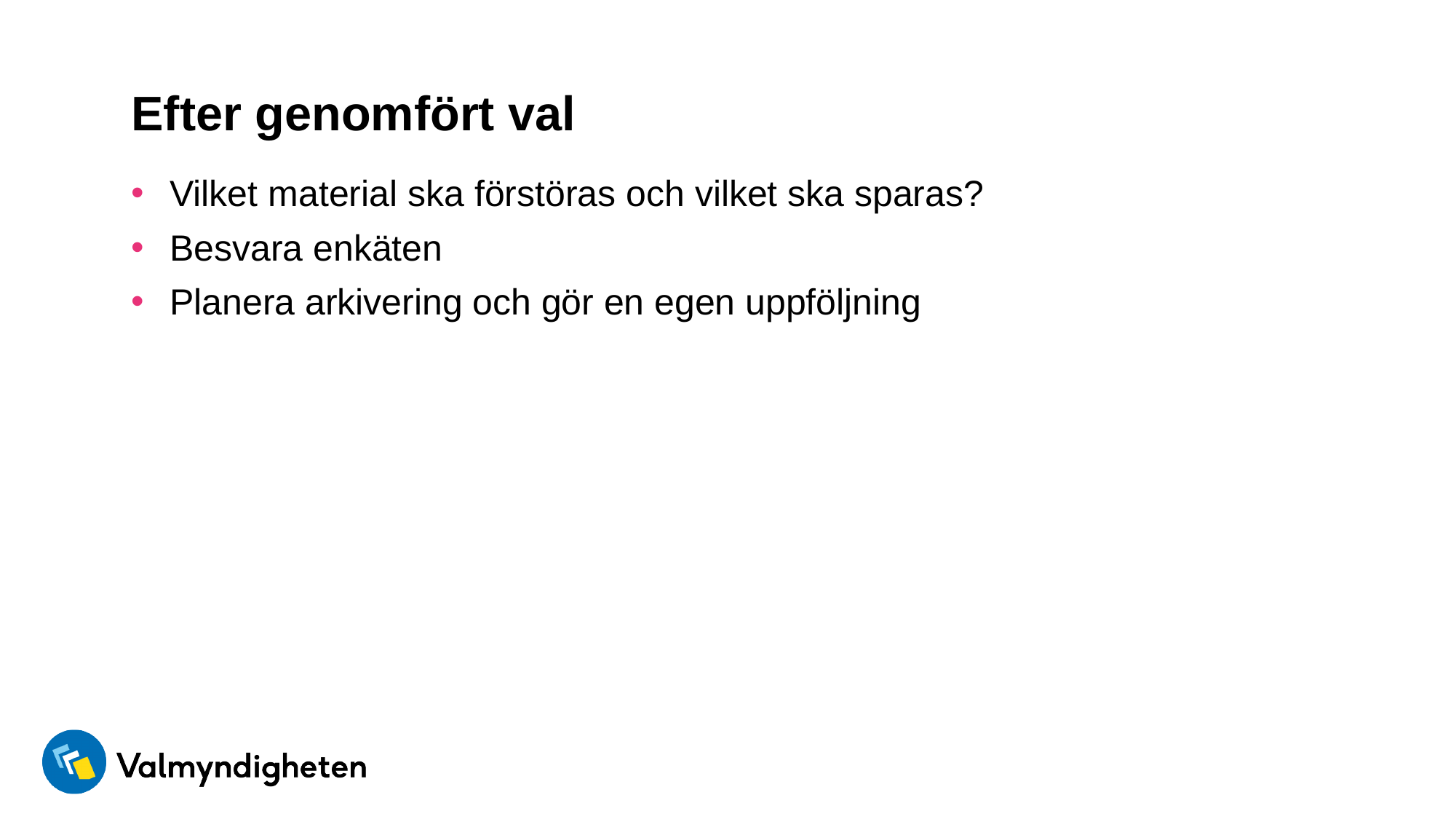

# Efter genomfört val
Vilket material ska förstöras och vilket ska sparas?
Besvara enkäten
Planera arkivering och gör en egen uppföljning